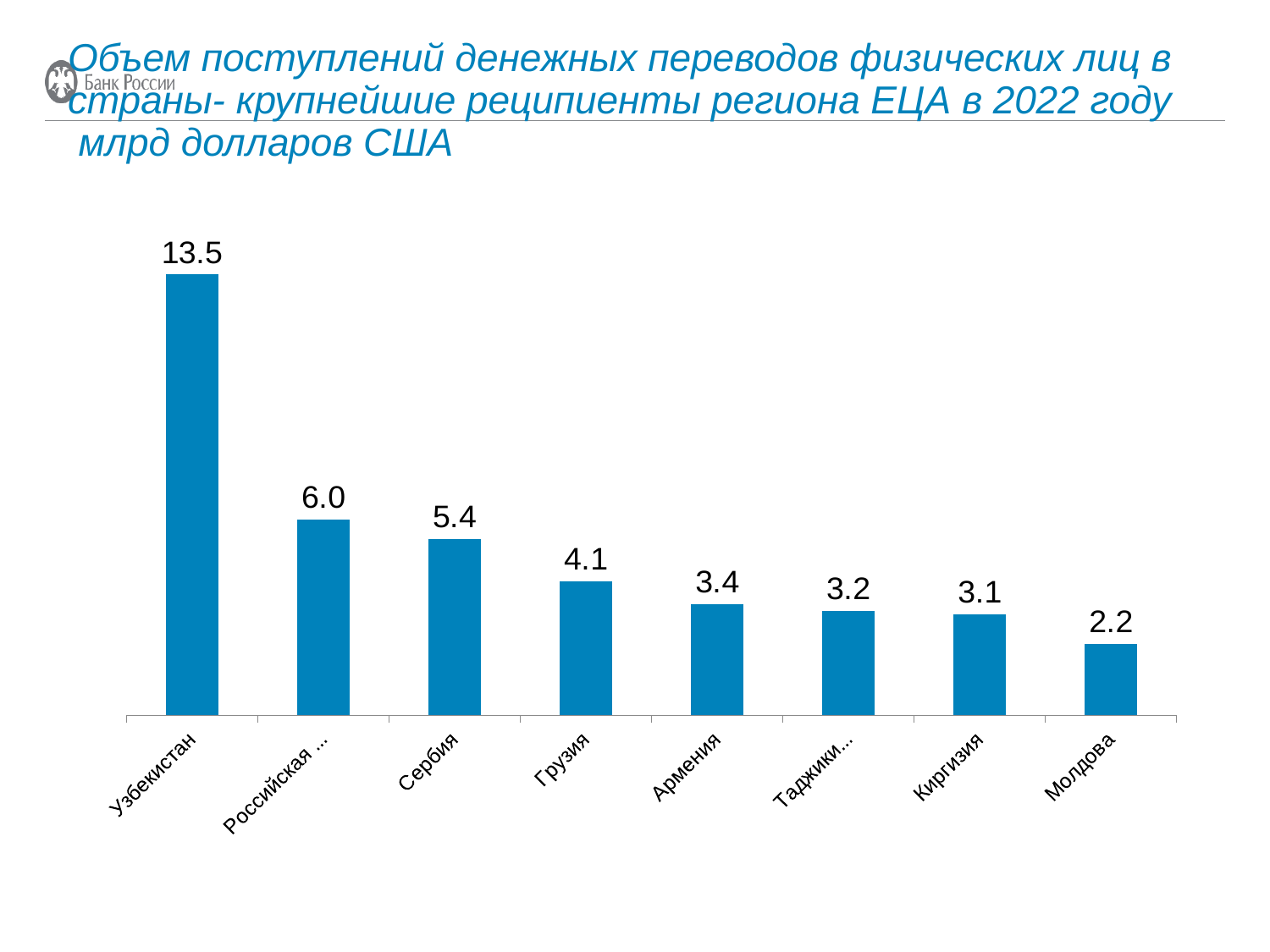

### Chart

| Category | Ряд 1 |
|---|---|
| Узбекистан | 13.5 |
| Российская Федерация | 6.0 |
| Сербия | 5.4 |
| Грузия | 4.1 |
| Армения | 3.4 |
| Таджикистан | 3.2 |
| Киргизия | 3.1 |
| Молдова | 2.2 |
Объем поступлений денежных переводов физических лиц в страны- крупнейшие реципиенты региона ЕЦА в 2022 году
 млрд долларов США